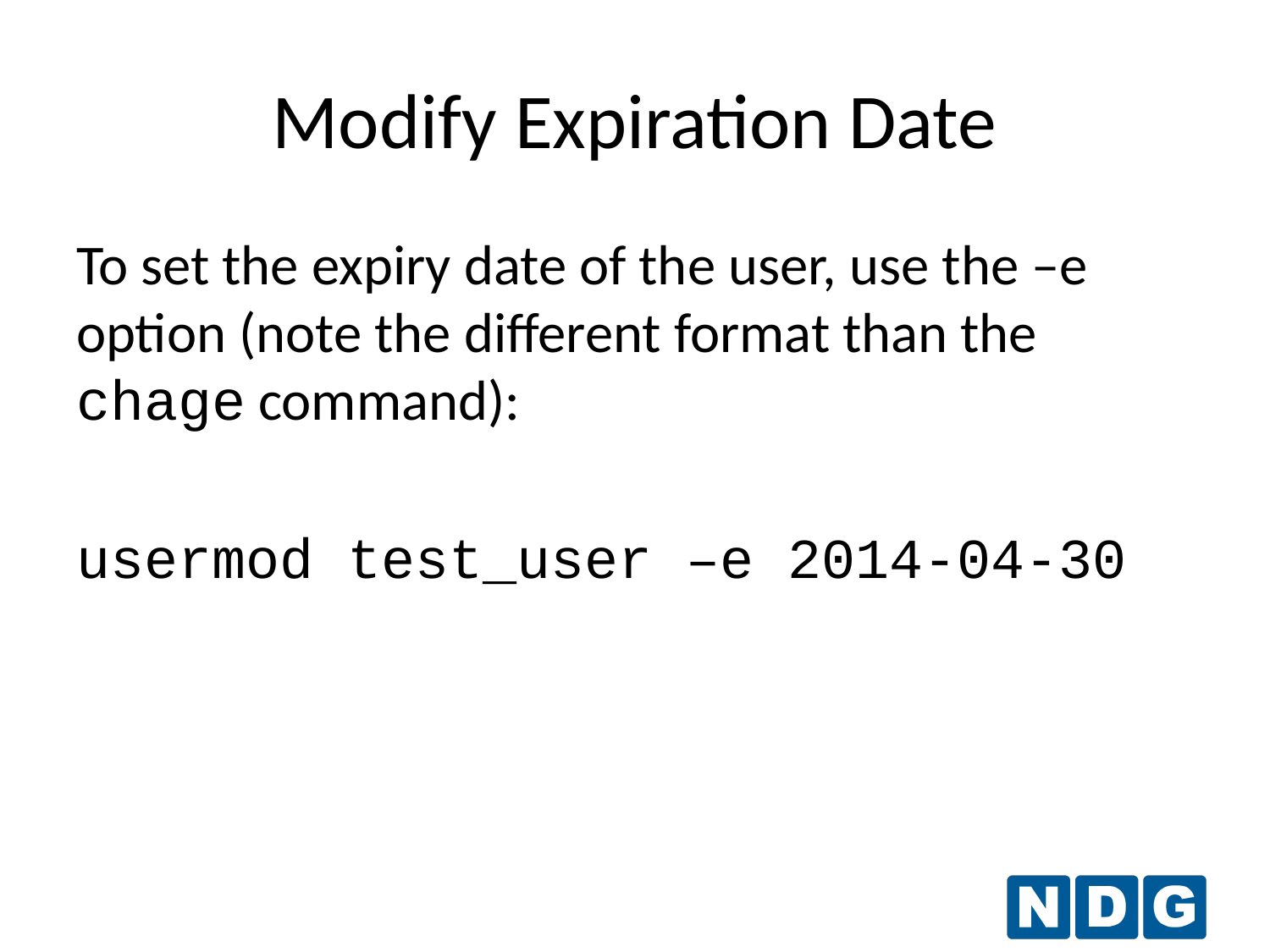

Modify Expiration Date
To set the expiry date of the user, use the –e option (note the different format than the chage command):

usermod test_user –e 2014-04-30